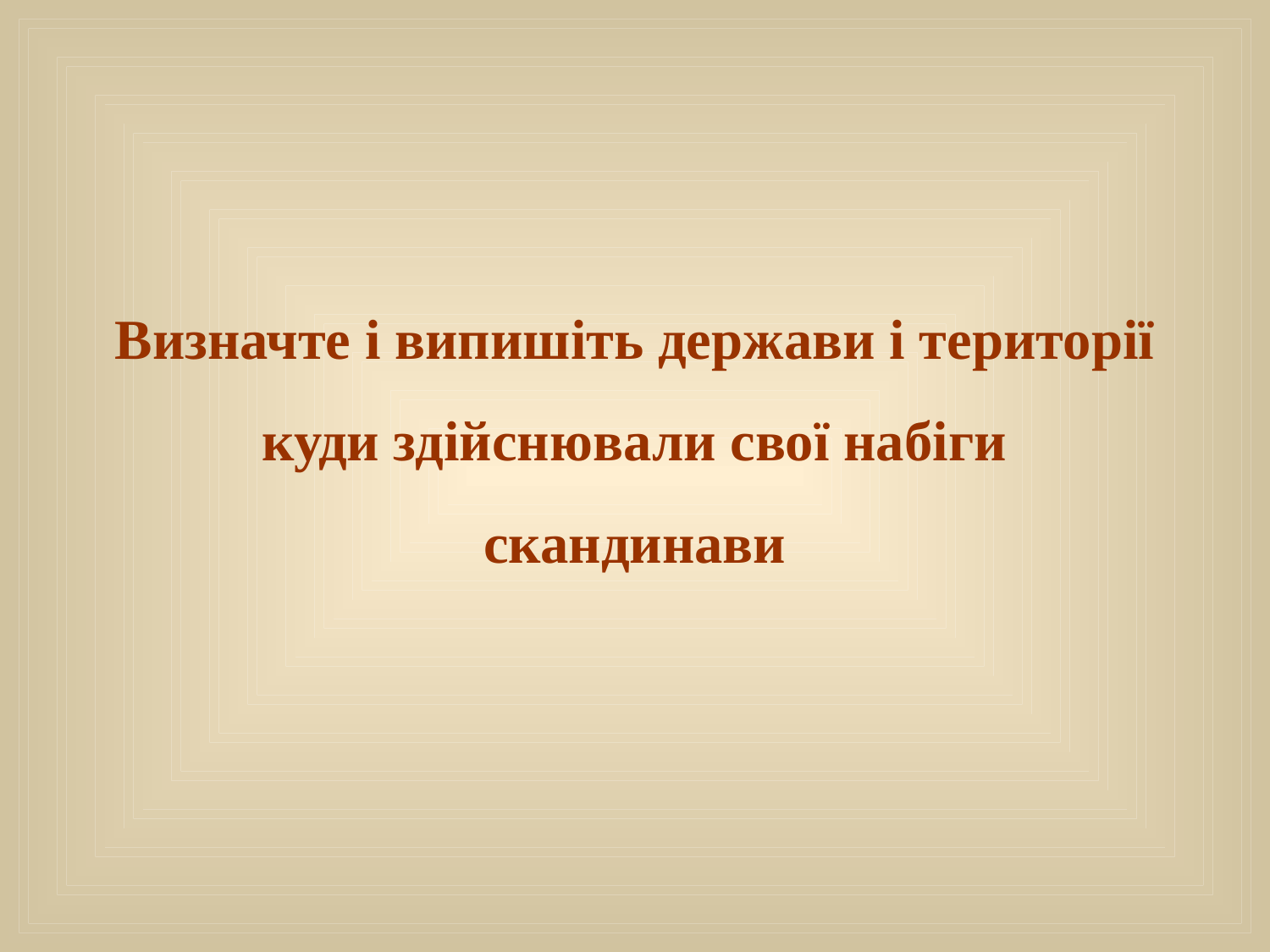

# Визначте і випишіть держави і території куди здійснювали свої набіги скандинави